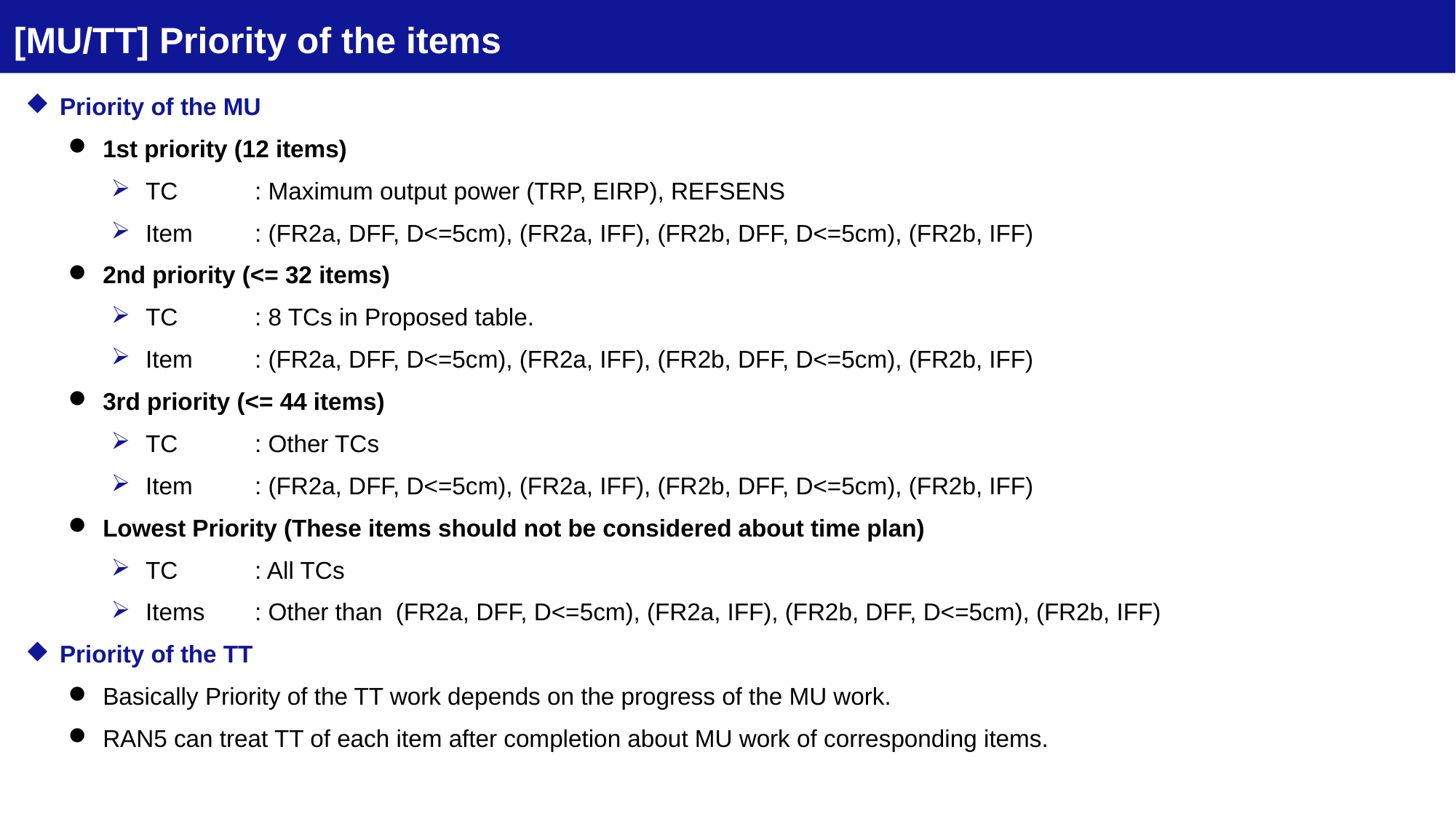

# [MU/TT] Priority of the items
Priority of the MU
1st priority (12 items)
TC	: Maximum output power (TRP, EIRP), REFSENS
Item	: (FR2a, DFF, D<=5cm), (FR2a, IFF), (FR2b, DFF, D<=5cm), (FR2b, IFF)
2nd priority (<= 32 items)
TC	: 8 TCs in Proposed table.
Item	: (FR2a, DFF, D<=5cm), (FR2a, IFF), (FR2b, DFF, D<=5cm), (FR2b, IFF)
3rd priority (<= 44 items)
TC	: Other TCs
Item	: (FR2a, DFF, D<=5cm), (FR2a, IFF), (FR2b, DFF, D<=5cm), (FR2b, IFF)
Lowest Priority (These items should not be considered about time plan)
TC	: All TCs
Items	: Other than  (FR2a, DFF, D<=5cm), (FR2a, IFF), (FR2b, DFF, D<=5cm), (FR2b, IFF)
Priority of the TT
Basically Priority of the TT work depends on the progress of the MU work.
RAN5 can treat TT of each item after completion about MU work of corresponding items.